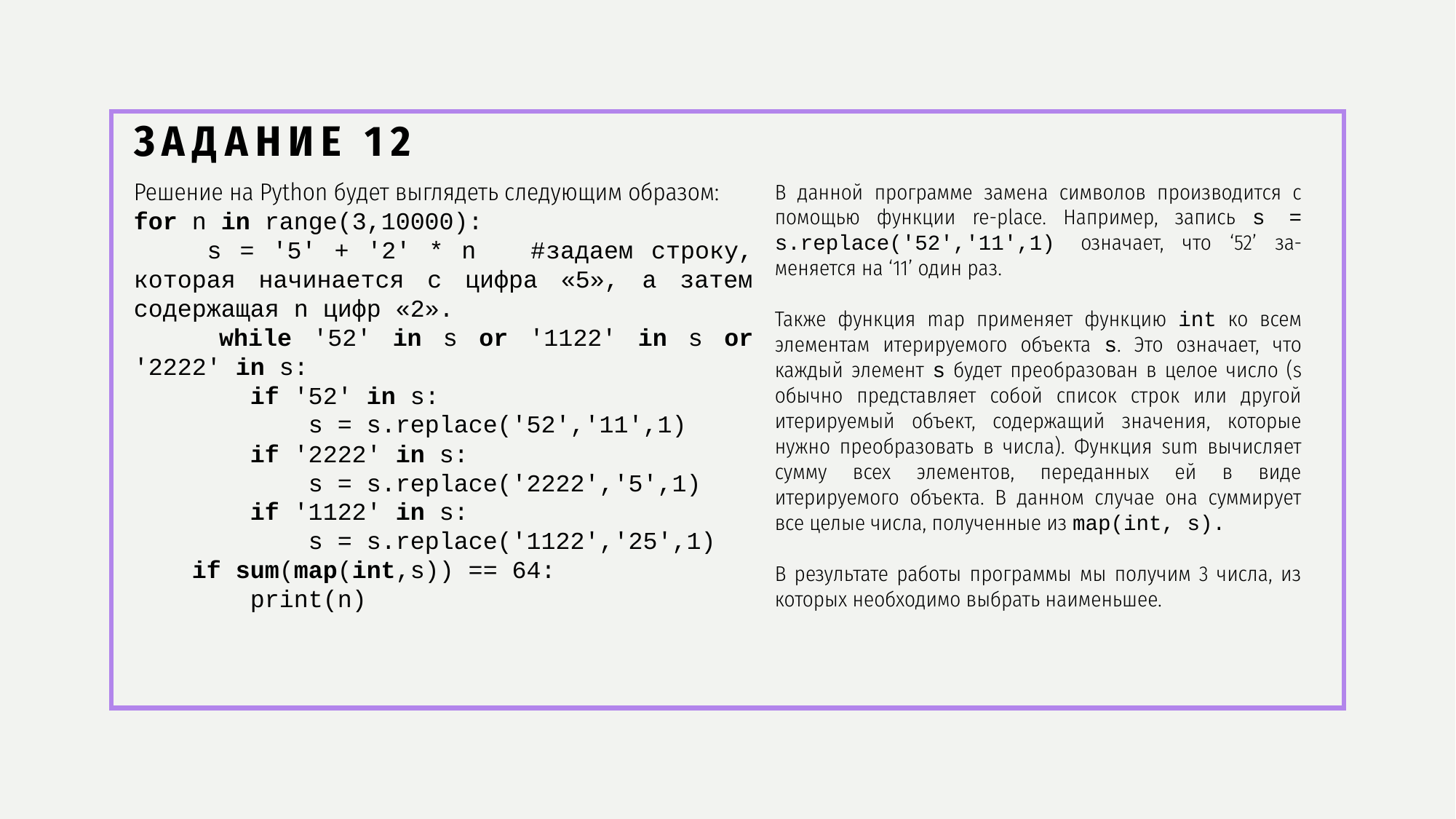

# Задание 12
Решение на Python будет выглядеть следующим образом:
for n in range(3,10000):
    s = '5' + '2' * n   #задаем строку, которая начинается с цифра «5», а затем содержащая n цифр «2».
    while '52' in s or '1122' in s or '2222' in s:
        if '52' in s:
            s = s.replace('52','11',1)
        if '2222' in s:
            s = s.replace('2222','5',1)
        if '1122' in s:
            s = s.replace('1122','25',1)
    if sum(map(int,s)) == 64:
        print(n)
В данной программе замена символов производится с помощью функции re-place. Например, запись s = s.replace('52','11',1) означает, что ‘52’ за-меняется на ‘11’ один раз.

Также функция map применяет функцию int ко всем элементам итерируемого объекта s. Это означает, что каждый элемент s будет преобразован в целое число (s обычно представляет собой список строк или другой итерируемый объект, содержащий значения, которые нужно преобразовать в числа). Функция sum вычисляет сумму всех элементов, переданных ей в виде итерируемого объекта. В данном случае она суммирует все целые числа, полученные из map(int, s).

В результате работы программы мы получим 3 числа, из которых необходимо выбрать наименьшее.